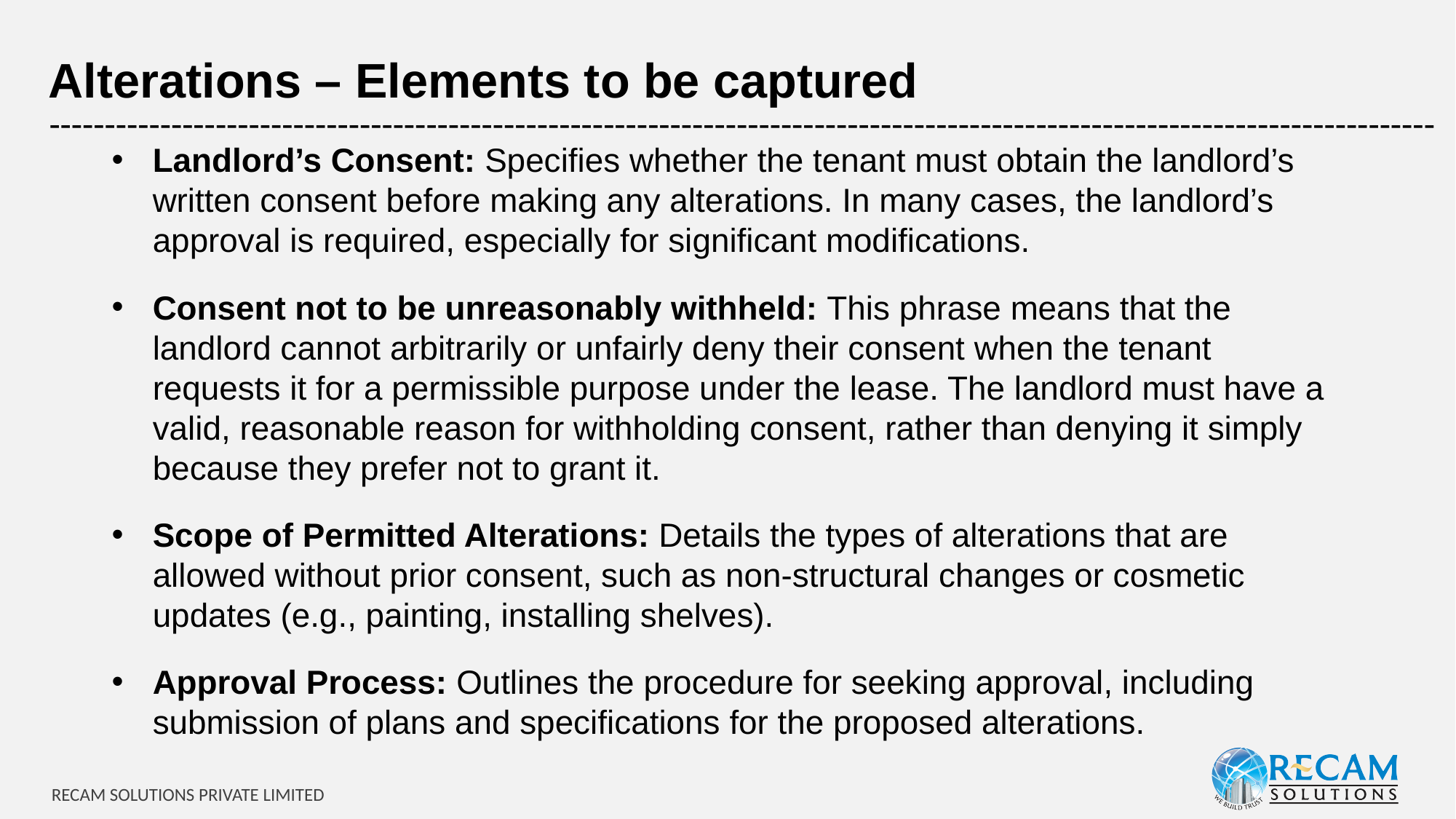

Alterations – Elements to be captured
-----------------------------------------------------------------------------------------------------------------------------
Landlord’s Consent: Specifies whether the tenant must obtain the landlord’s written consent before making any alterations. In many cases, the landlord’s approval is required, especially for significant modifications.
Consent not to be unreasonably withheld: This phrase means that the landlord cannot arbitrarily or unfairly deny their consent when the tenant requests it for a permissible purpose under the lease. The landlord must have a valid, reasonable reason for withholding consent, rather than denying it simply because they prefer not to grant it.
Scope of Permitted Alterations: Details the types of alterations that are allowed without prior consent, such as non-structural changes or cosmetic updates (e.g., painting, installing shelves).
Approval Process: Outlines the procedure for seeking approval, including submission of plans and specifications for the proposed alterations.
RECAM SOLUTIONS PRIVATE LIMITED